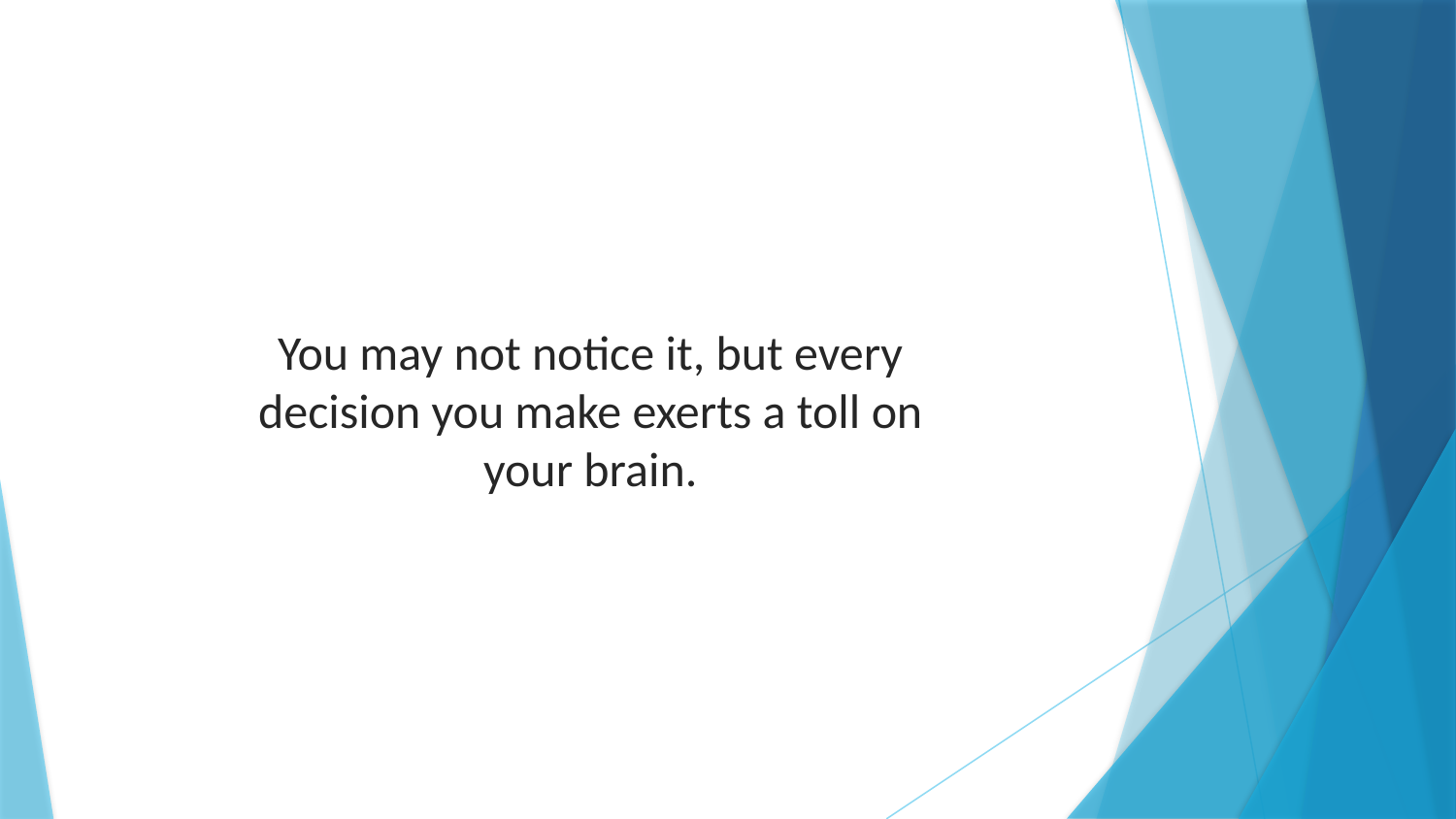

You may not notice it, but every decision you make exerts a toll on your brain.